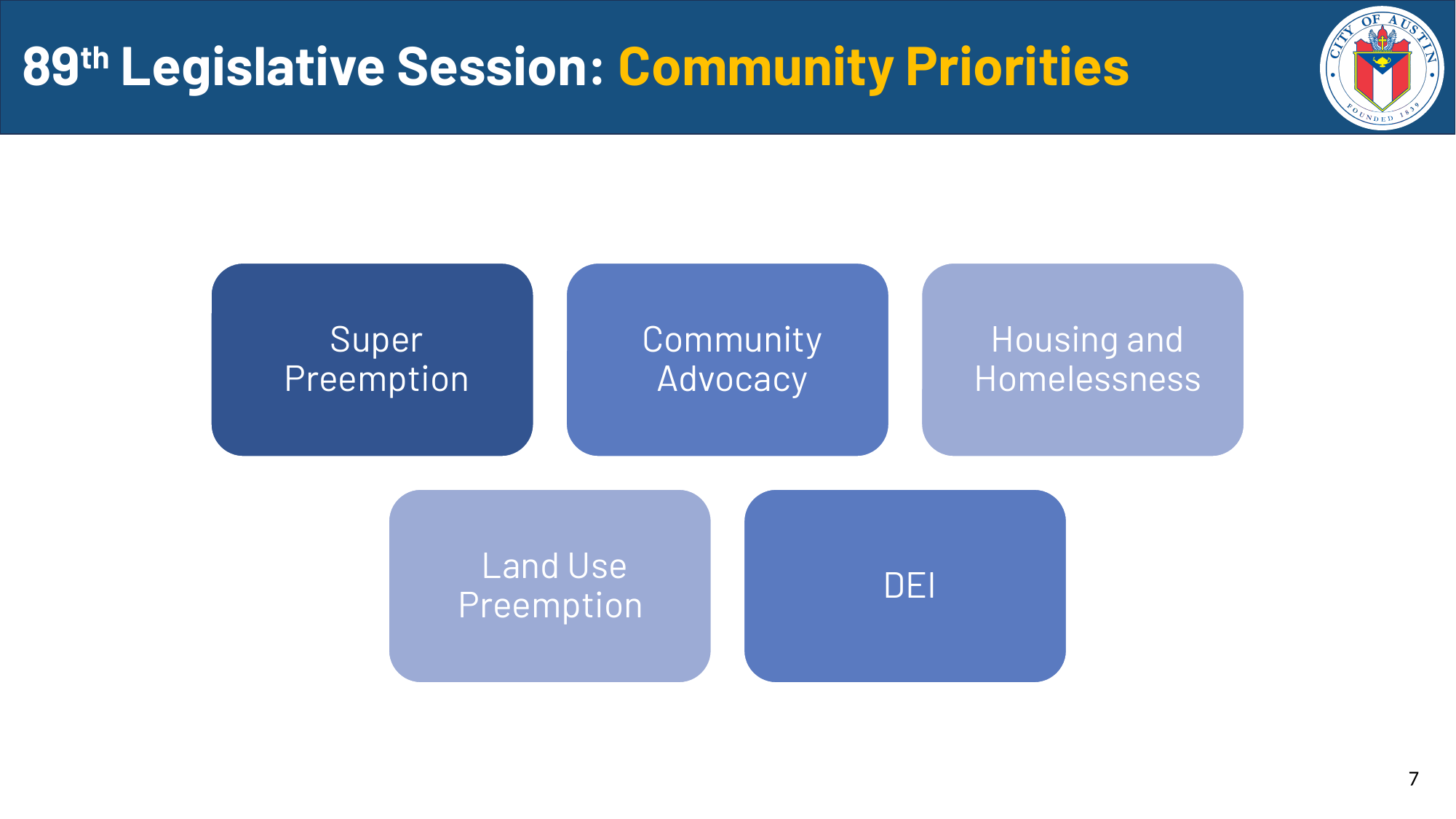

# 89th Legislative Session: Community Priorities
Super Preemption
Community Advocacy
Housing and Homelessness
Land Use Preemption
DEI
7